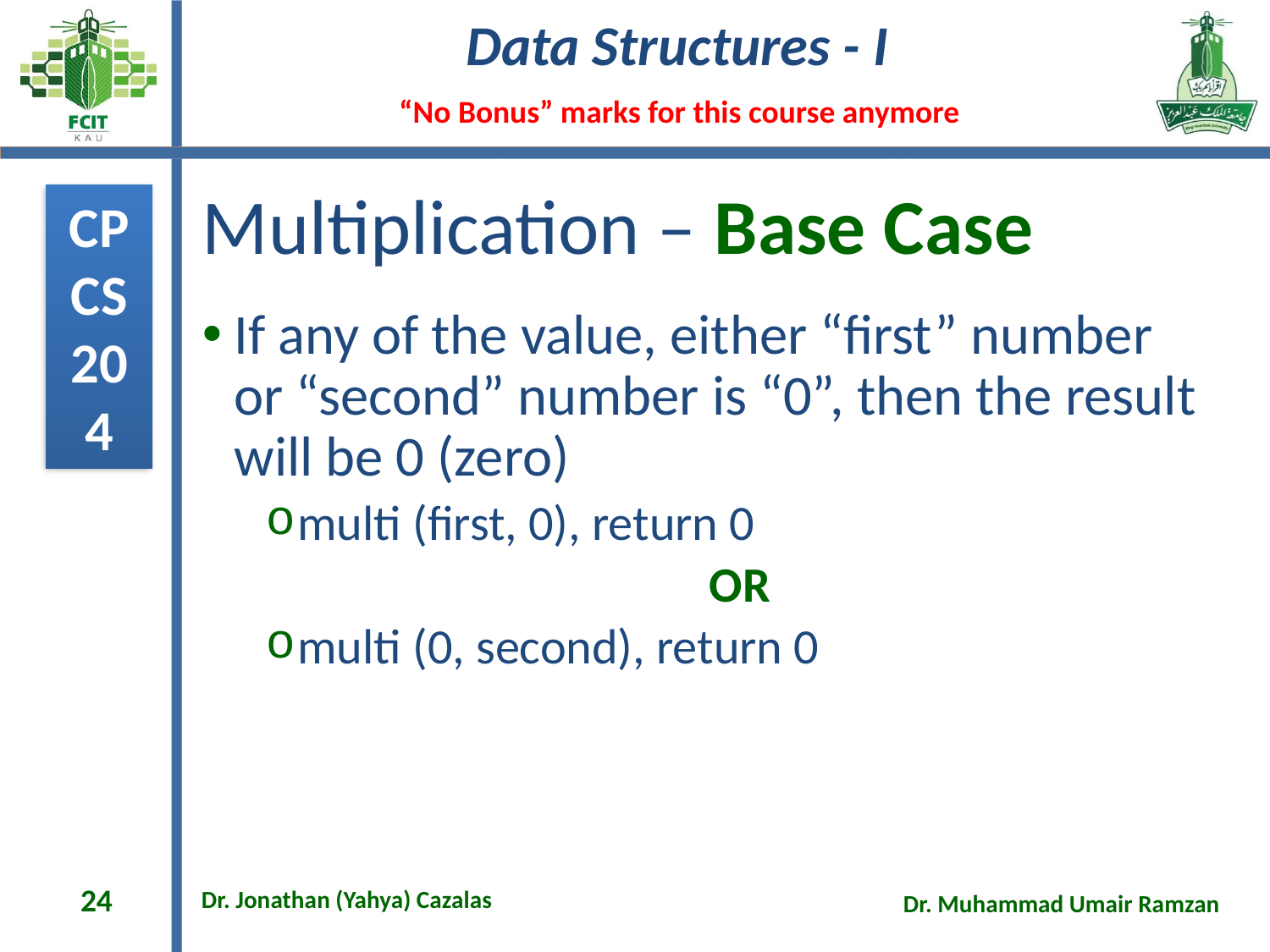

# Multiplication – Base Case
If any of the value, either “first” number or “second” number is “0”, then the result will be 0 (zero)
multi (first, 0), return 0
OR
multi (0, second), return 0
24